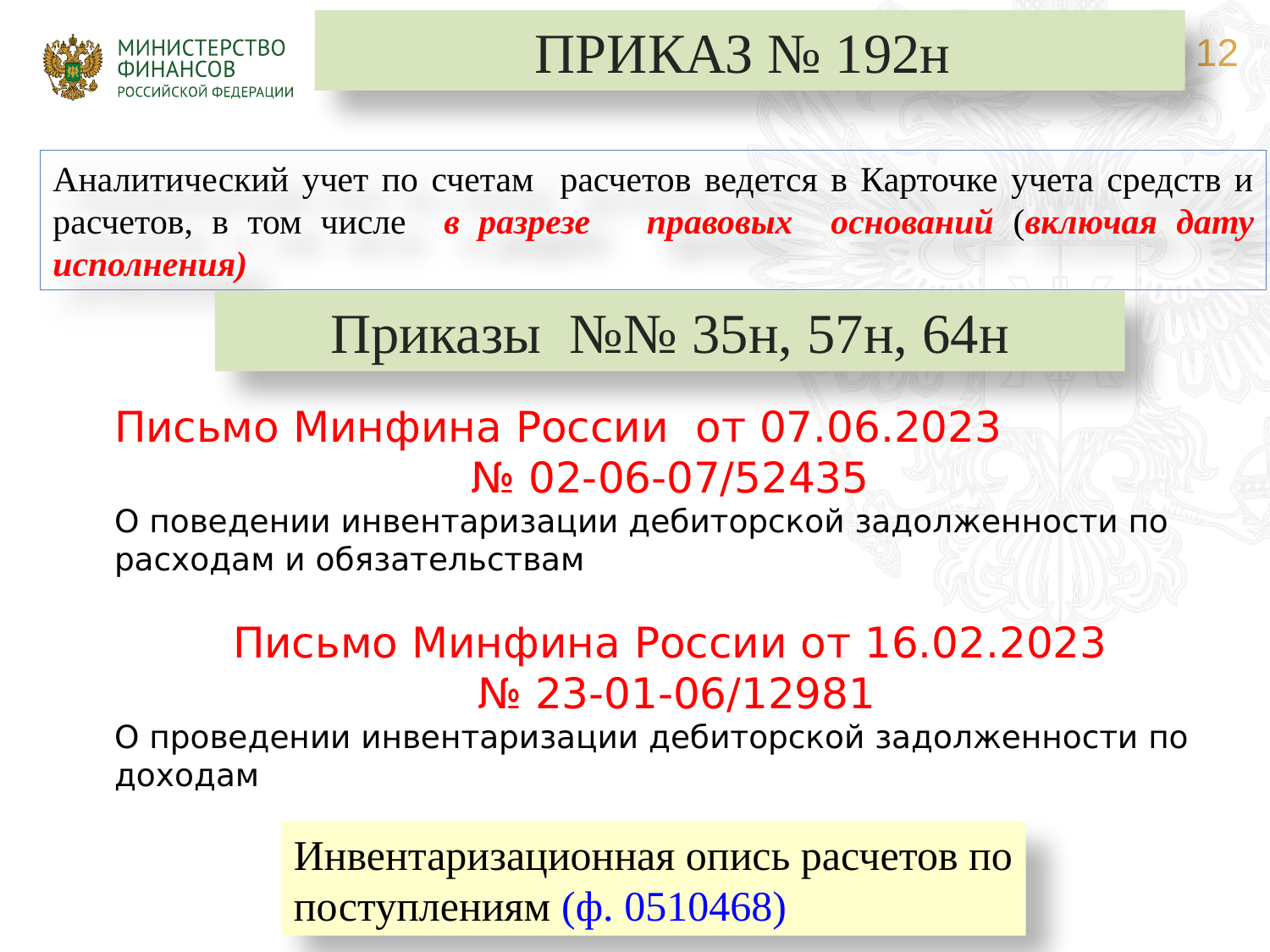

ПРИКАЗ № 192н
Аналитический учет по счетам  расчетов ведется в Карточке учета средств и расчетов, в том числе  в разрезе   правовых  оснований (включая дату исполнения)
Приказы  №№ 35н, 57н, 64н
Письмо Минфина России  от 07.06.2023
№ 02-06-07/52435
О поведении инвентаризации дебиторской задолженности по расходам и обязательствам

Письмо Минфина России от 16.02.2023
 № 23-01-06/12981
О проведении инвентаризации дебиторской задолженности по доходам
Инвентаризационная опись расчетов по поступлениям (ф. 0510468)